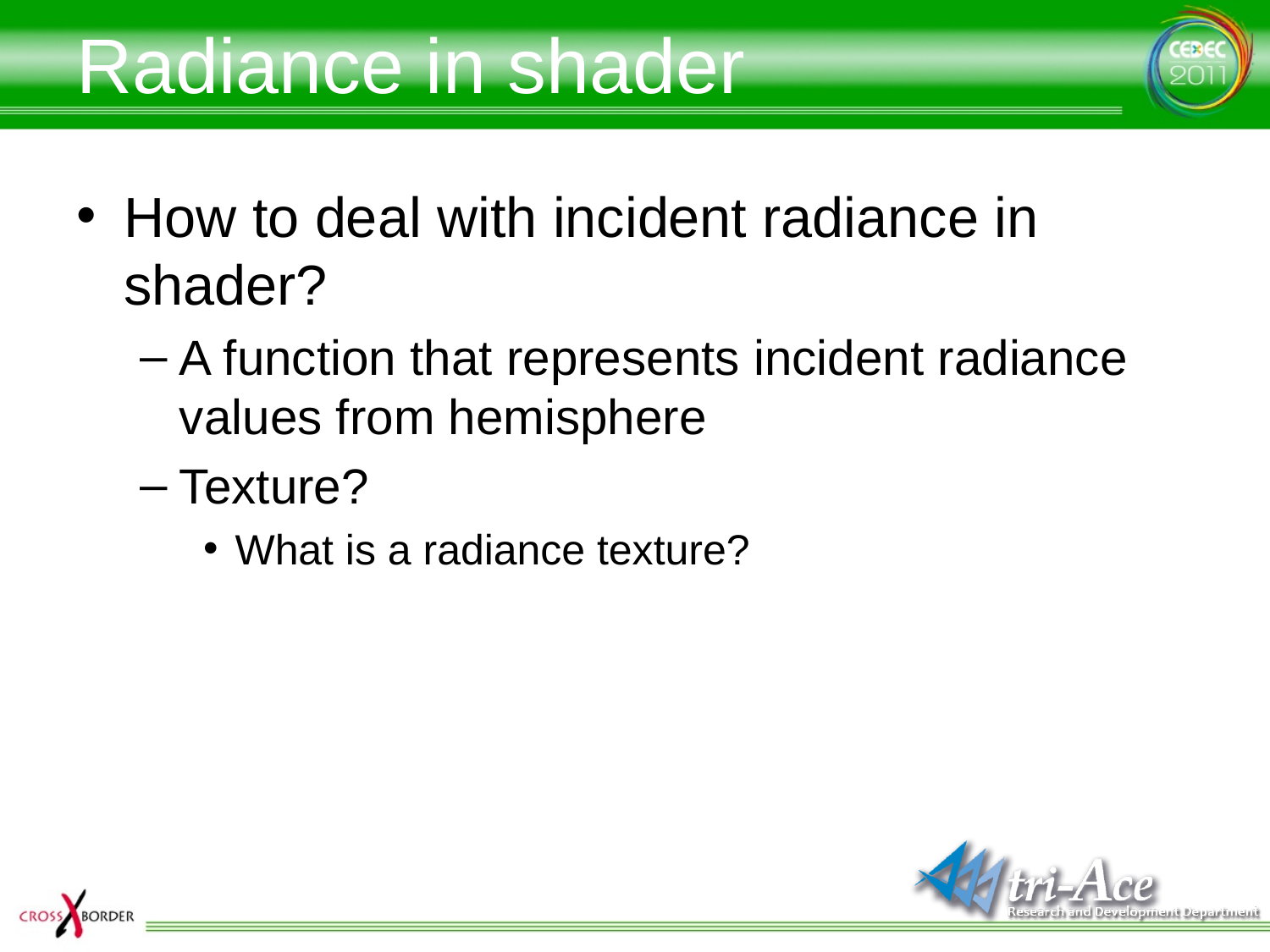

# Radiance in shader
How to deal with incident radiance in shader?
A function that represents incident radiance values from hemisphere
Texture?
What is a radiance texture?